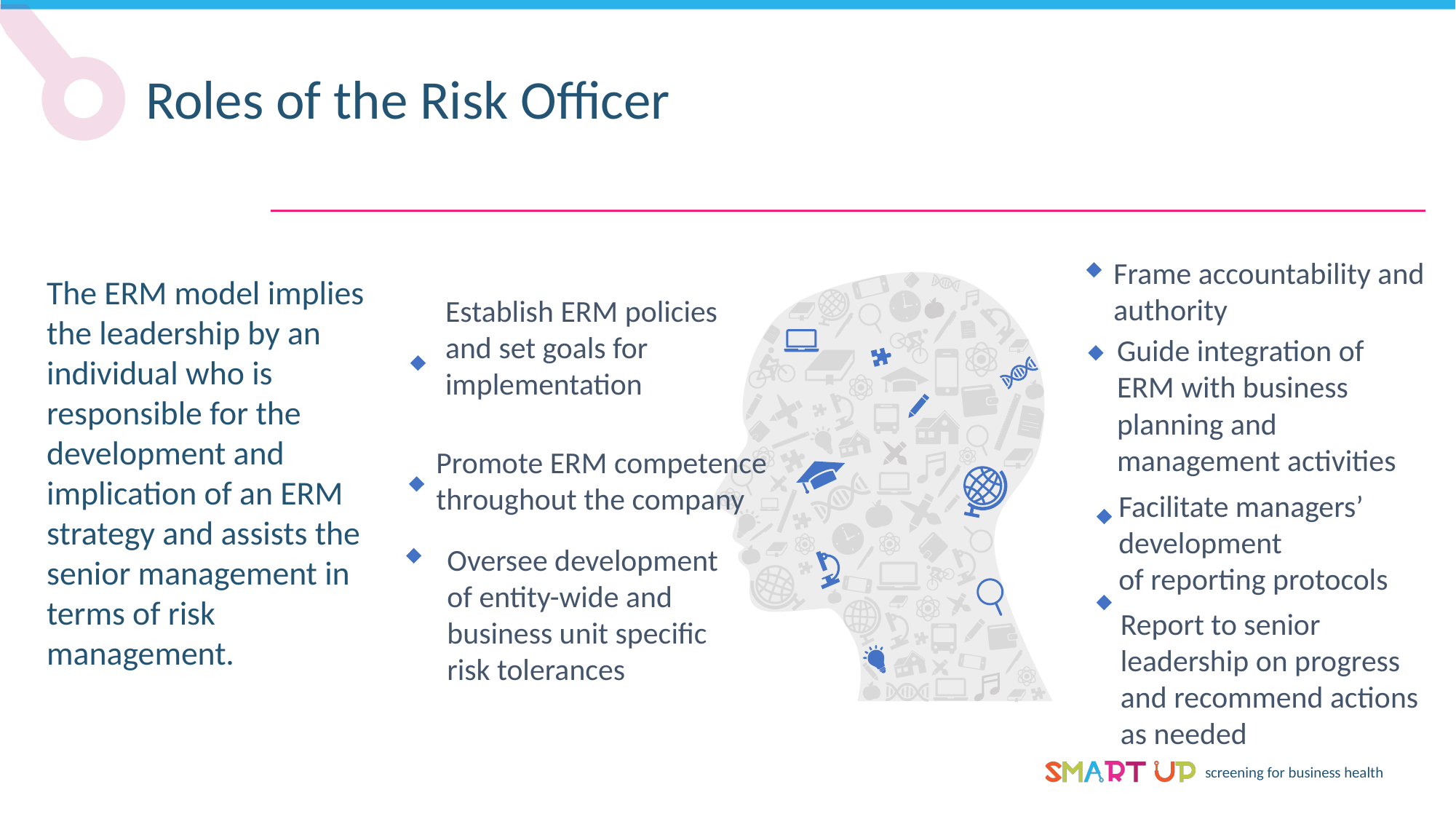

Roles of the Risk Officer
Frame accountability and
authority

The ERM model implies the leadership by an individual who is responsible for the development and implication of an ERM strategy and assists the senior management in terms of risk management.

Establish ERM policies
and set goals for
implementation
Guide integration of ERM with business planning and management activities

Promote ERM competence
throughout the company

Facilitate managers’ development
of reporting protocols

Oversee development
of entity-wide and
business unit specific
risk tolerances

Report to senior leadership on progress and recommend actions as needed